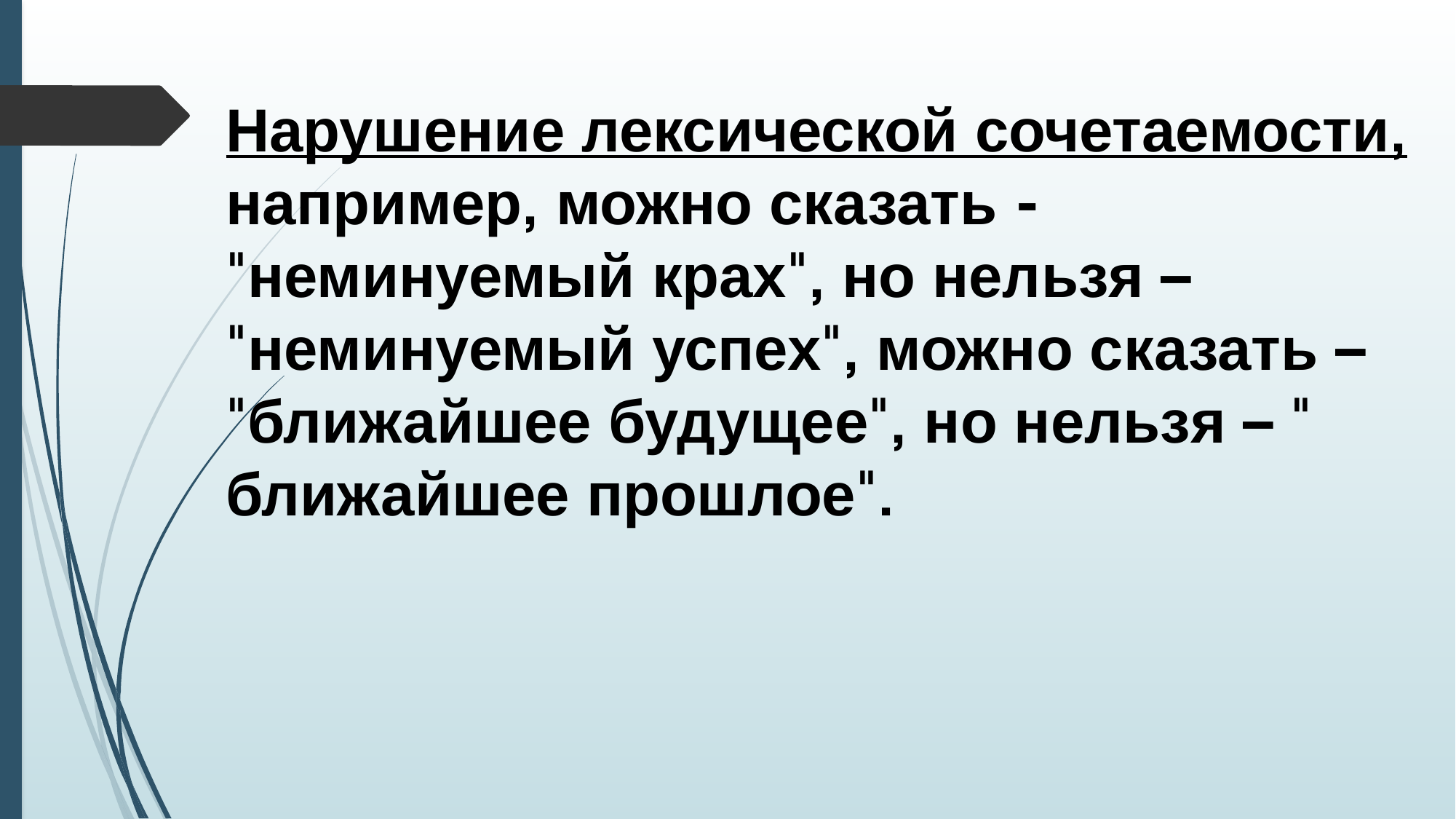

Нарушение лексической сочетаемости, например, можно сказать - "неминуемый крах", но нельзя – "неминуемый успех", можно сказать – "ближайшее будущее", но нельзя – " ближайшее прошлое".